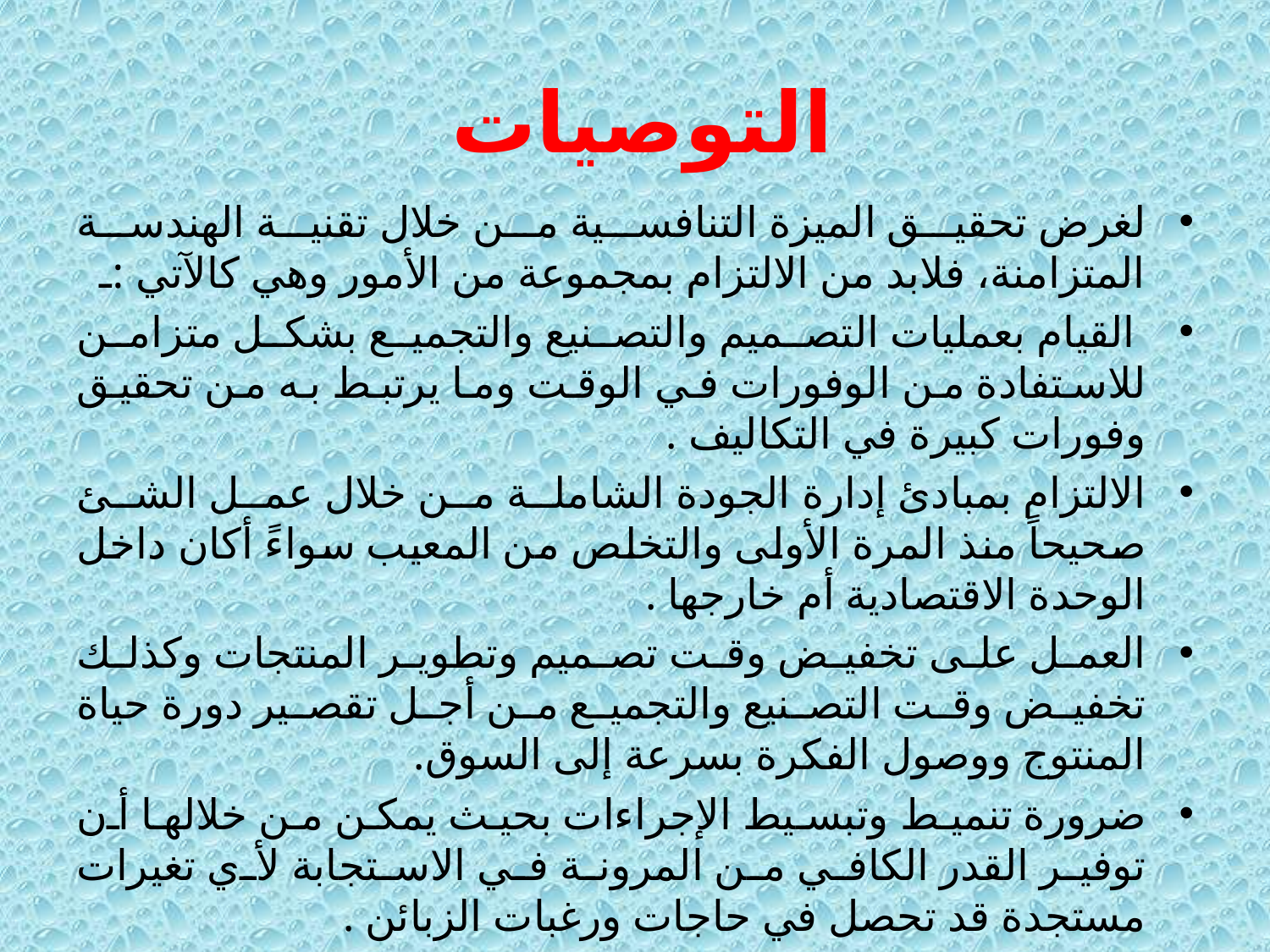

# التوصيات
لغرض تحقيق الميزة التنافسية من خلال تقنية الهندسة المتزامنة، فلابد من الالتزام بمجموعة من الأمور وهي كالآتي :ـ
 القيام بعمليات التصميم والتصنيع والتجميع بشكل متزامن للاستفادة من الوفورات في الوقت وما يرتبط به من تحقيق وفورات كبيرة في التكاليف .
الالتزام بمبادئ إدارة الجودة الشاملة من خلال عمل الشئ صحيحاً منذ المرة الأولى والتخلص من المعيب سواءً أكان داخل الوحدة الاقتصادية أم خارجها .
العمل على تخفيض وقت تصميم وتطوير المنتجات وكذلك تخفيض وقت التصنيع والتجميع من أجل تقصير دورة حياة المنتوج ووصول الفكرة بسرعة إلى السوق.
ضرورة تنميط وتبسيط الإجراءات بحيث يمكن من خلالها أن توفير القدر الكافي من المرونة في الاستجابة لأي تغيرات مستجدة قد تحصل في حاجات ورغبات الزبائن .